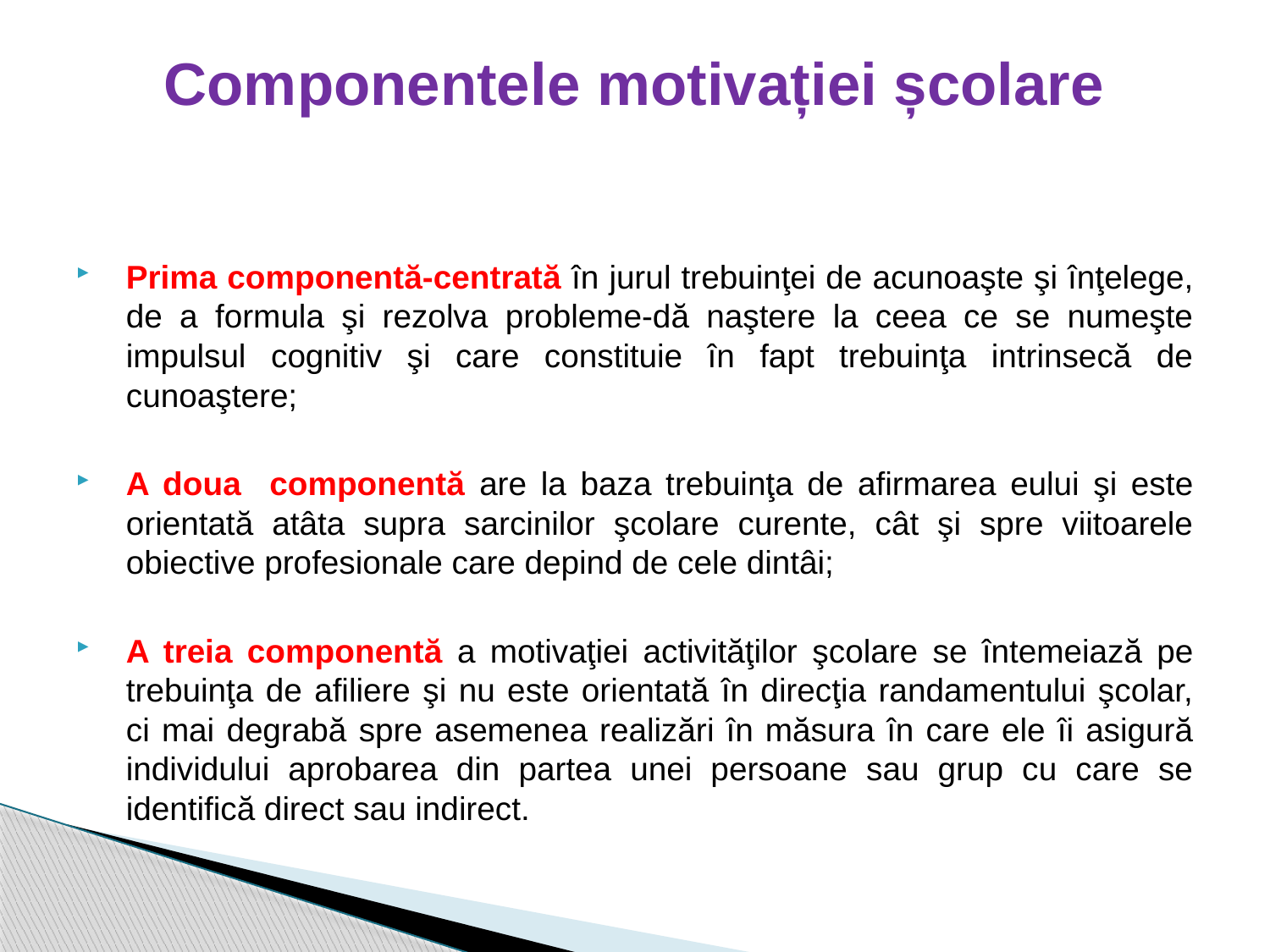

# Componentele motivației școlare

Prima componentă-centrată în jurul trebuinţei de acunoaşte şi înţelege, de a formula şi rezolva probleme-dă naştere la ceea ce se numeşte impulsul cognitiv şi care constituie în fapt trebuinţa intrinsecă de cunoaştere;

A doua  componentă are la baza trebuinţa de afirmarea eului şi este orientată atâta supra sarcinilor şcolare curente, cât şi spre viitoarele obiective profesionale care depind de cele dintâi;

A treia componentă a motivaţiei activităţilor şcolare se întemeiază pe trebuinţa de afiliere şi nu este orientată în direcţia randamentului şcolar, ci mai degrabă spre asemenea realizări în măsura în care ele îi asigură individului aprobarea din partea unei persoane sau grup cu care se identifică direct sau indirect.